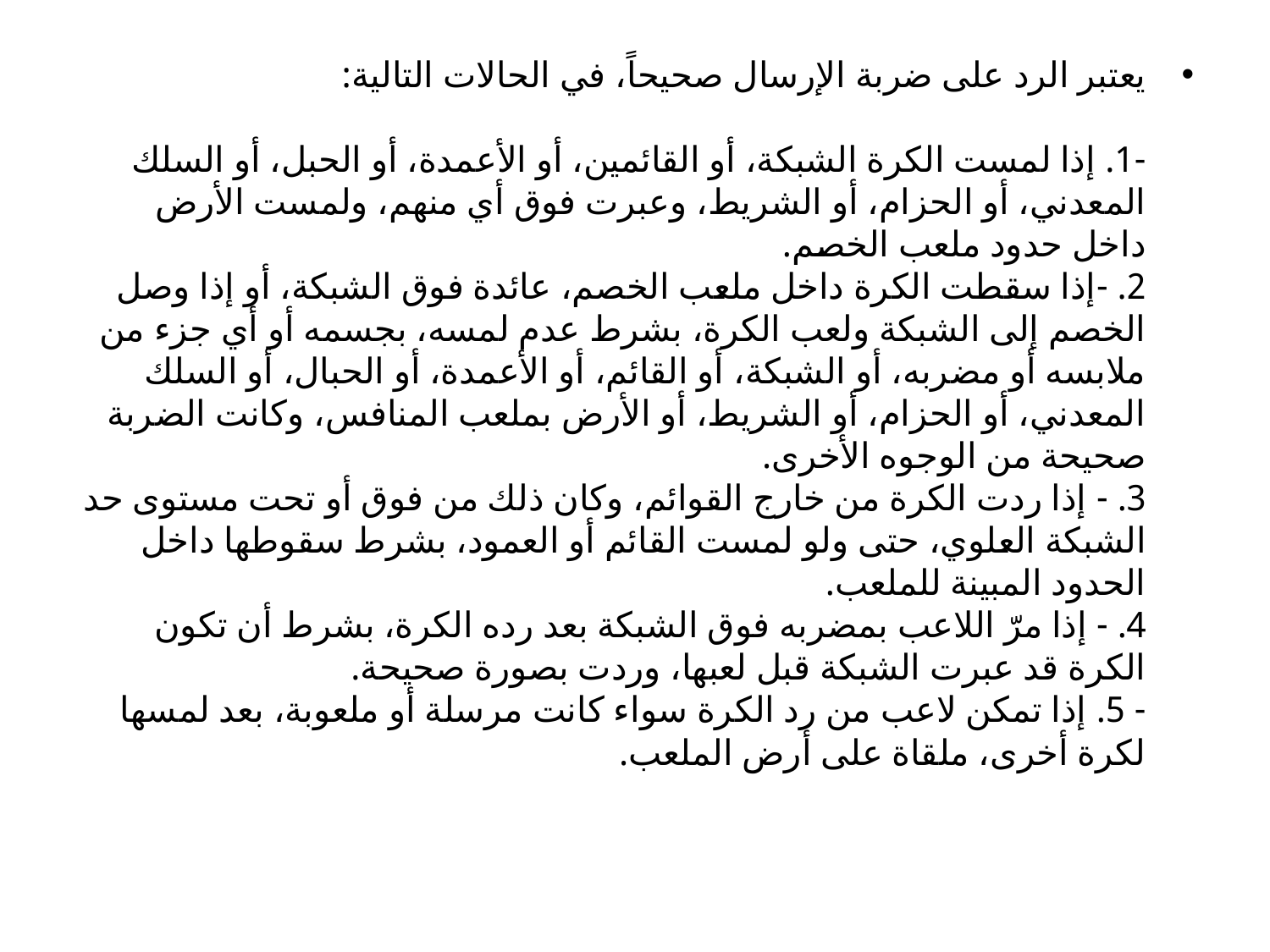

يعتبر الرد على ضربة الإرسال صحيحاً، في الحالات التالية: 
-1. إذا لمست الكرة الشبكة، أو القائمين، أو الأعمدة، أو الحبل، أو السلك المعدني، أو الحزام، أو الشريط، وعبرت فوق أي منهم، ولمست الأرض داخل حدود ملعب الخصم.
2. -إذا سقطت الكرة داخل ملعب الخصم، عائدة فوق الشبكة، أو إذا وصل الخصم إلى الشبكة ولعب الكرة، بشرط عدم لمسه، بجسمه أو أي جزء من ملابسه أو مضربه، أو الشبكة، أو القائم، أو الأعمدة، أو الحبال، أو السلك المعدني، أو الحزام، أو الشريط، أو الأرض بملعب المنافس، وكانت الضربة صحيحة من الوجوه الأخرى.
3. - إذا ردت الكرة من خارج القوائم، وكان ذلك من فوق أو تحت مستوى حد الشبكة العلوي، حتى ولو لمست القائم أو العمود، بشرط سقوطها داخل الحدود المبينة للملعب.
4. - إذا مرّ اللاعب بمضربه فوق الشبكة بعد رده الكرة، بشرط أن تكون الكرة قد عبرت الشبكة قبل لعبها، وردت بصورة صحيحة.
- 5. إذا تمكن لاعب من رد الكرة سواء كانت مرسلة أو ملعوبة، بعد لمسها لكرة أخرى، ملقاة على أرض الملعب.